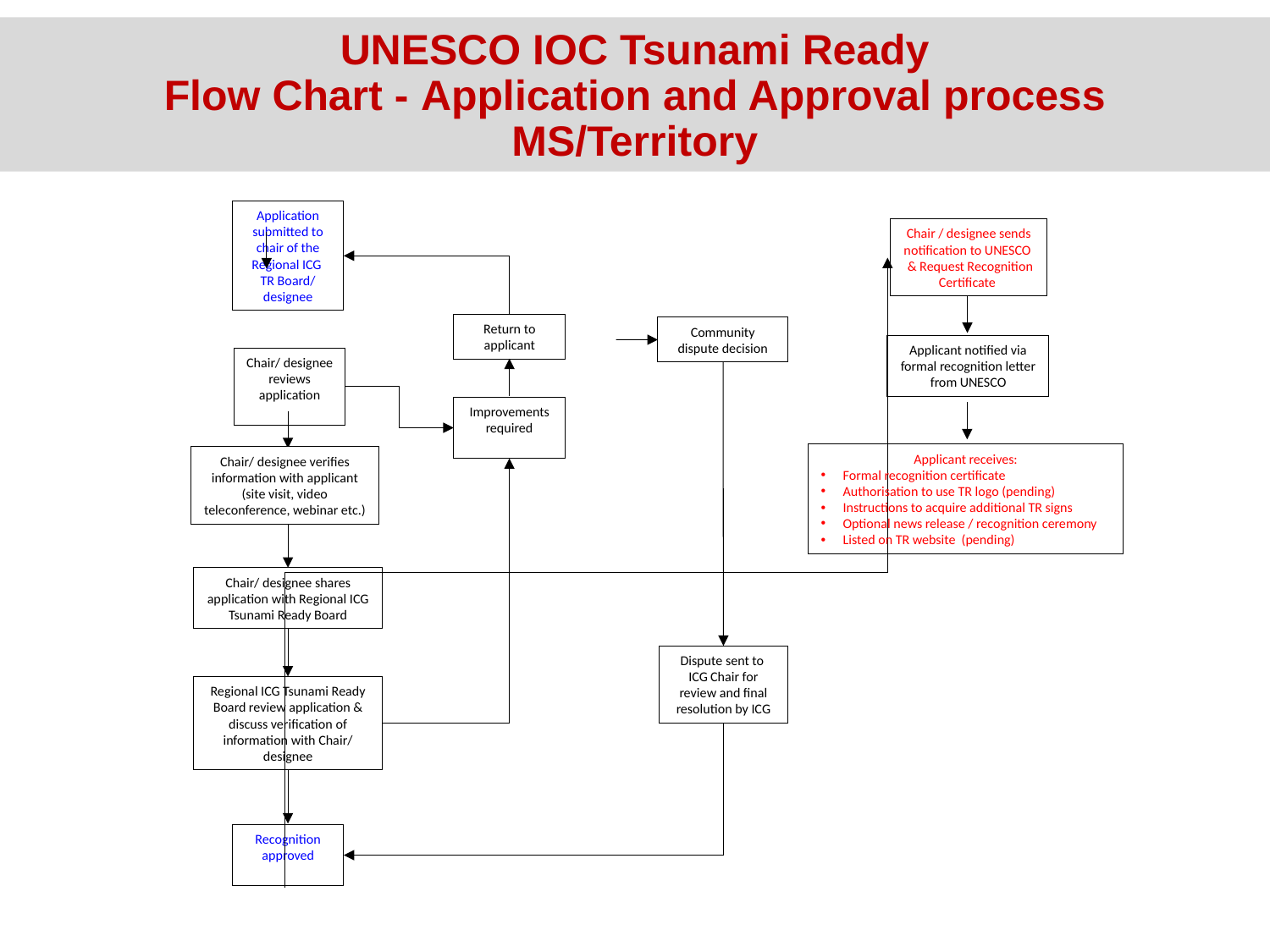

UNESCO IOC Tsunami Ready
Flow Chart - Application and Approval process
MS/Territory
Application submitted to chair of the Regional ICG  TR Board/ designee
Chair / designee sends notification to UNESCO   & Request Recognition Certificate
Return to applicant
Community dispute decision
Applicant notified via formal recognition letter from UNESCO
Chair/ designee reviews application
Improvements required

Applicant receives:
Formal recognition certificate
Authorisation to use TR logo (pending)
Instructions to acquire additional TR signs
Optional news release / recognition ceremony
Listed on TR website  (pending)
Chair/ designee verifies information with applicant (site visit, video teleconference, webinar etc.)
Chair/ designee shares application with Regional ICG Tsunami Ready Board
Dispute sent to  ICG Chair for review and final resolution by ICG
Regional ICG Tsunami Ready Board review application & discuss verification of information with Chair/ designee
Recognition
approved